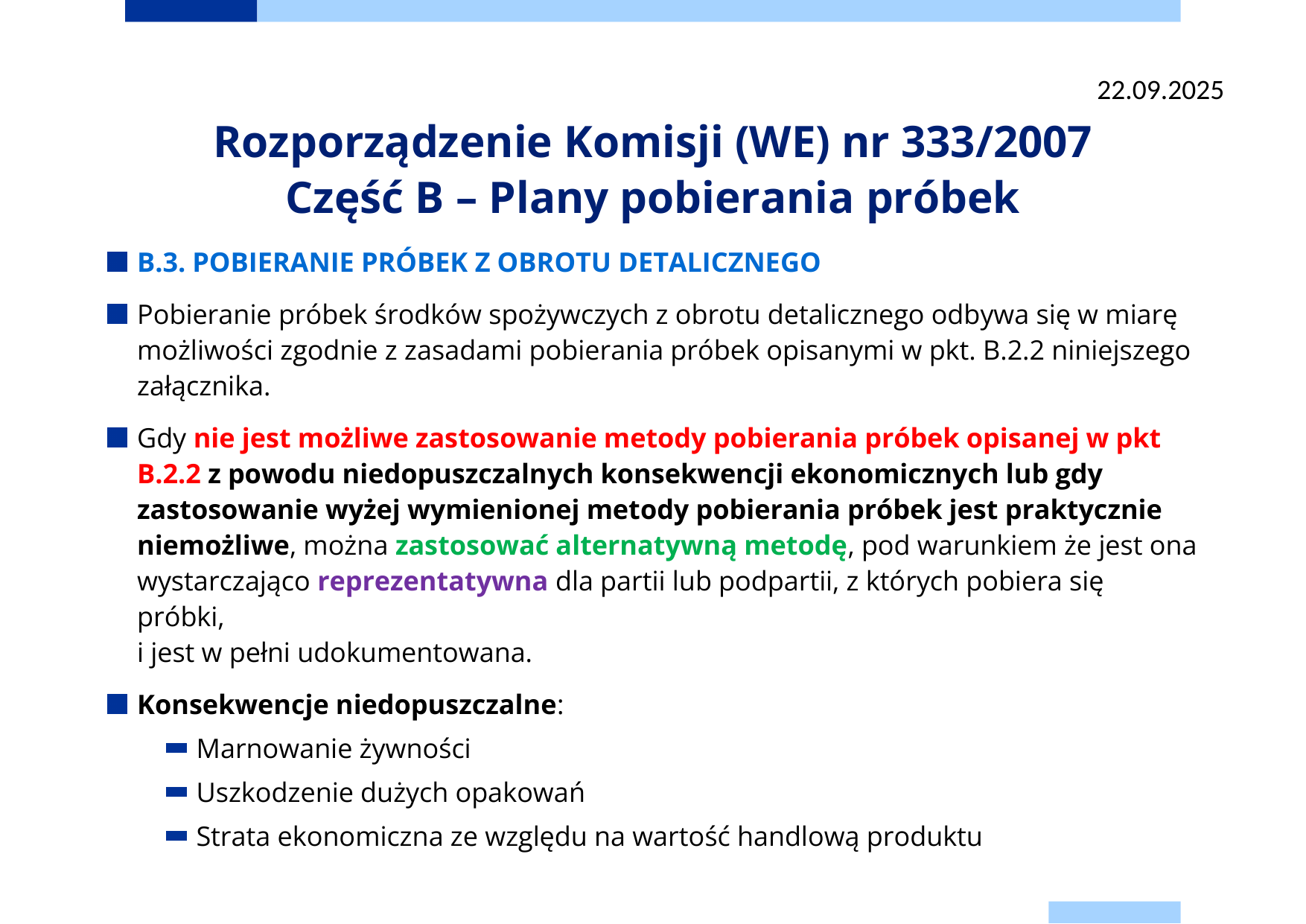

22.09.2025
# Rozporządzenie Komisji (WE) nr 333/2007 Część B – Plany pobierania próbek
B.3. POBIERANIE PRÓBEK Z OBROTU DETALICZNEGO
Pobieranie próbek środków spożywczych z obrotu detalicznego odbywa się w miarę możliwości zgodnie z zasadami pobierania próbek opisanymi w pkt. B.2.2 niniejszego załącznika.
Gdy nie jest możliwe zastosowanie metody pobierania próbek opisanej w pkt B.2.2 z powodu niedopuszczalnych konsekwencji ekonomicznych lub gdy zastosowanie wyżej wymienionej metody pobierania próbek jest praktycznie niemożliwe, można zastosować alternatywną metodę, pod warunkiem że jest ona wystarczająco reprezentatywna dla partii lub podpartii, z których pobiera się próbki,
i jest w pełni udokumentowana.
Konsekwencje niedopuszczalne:
Marnowanie żywności
Uszkodzenie dużych opakowań
Strata ekonomiczna ze względu na wartość handlową produktu